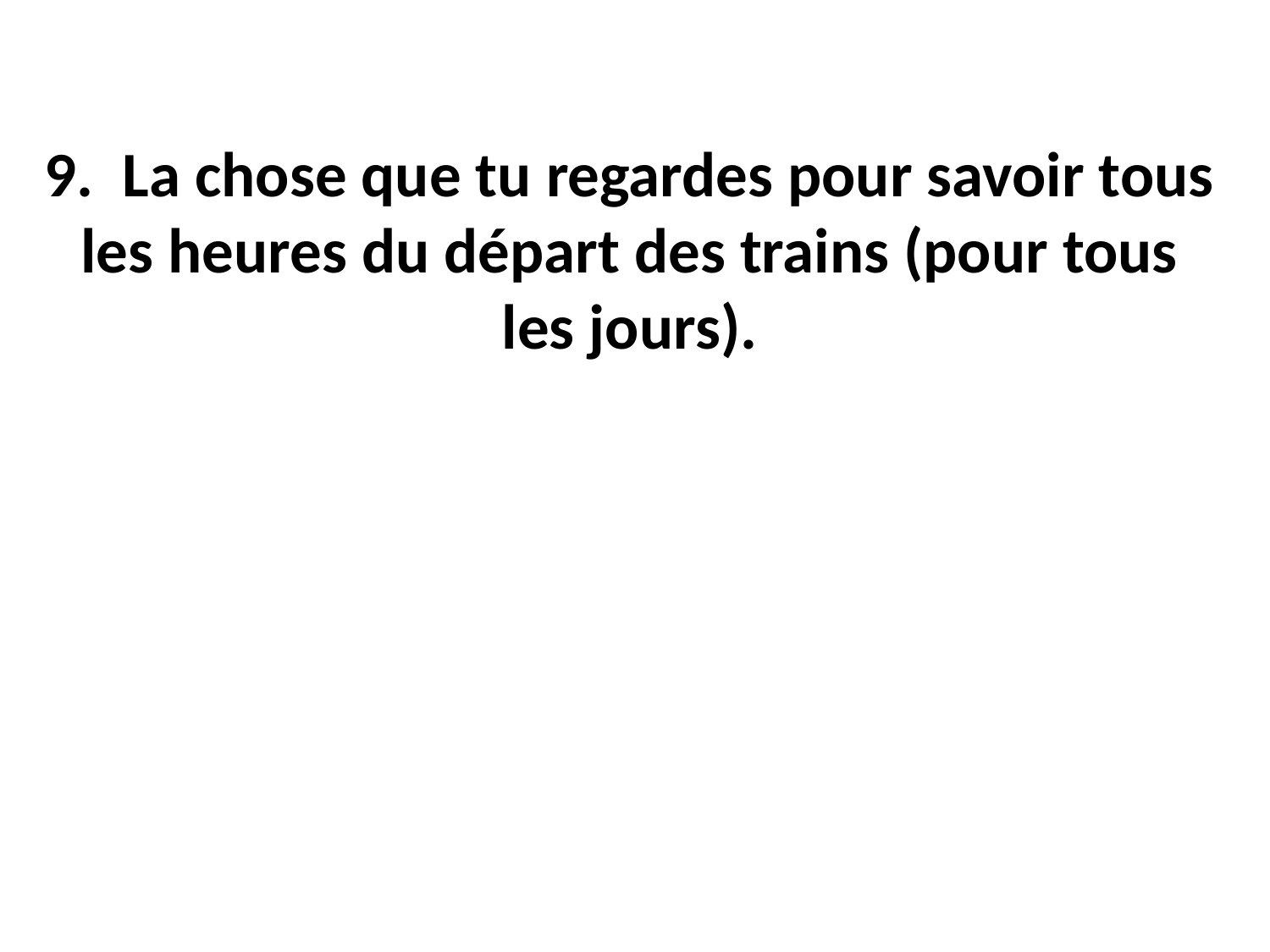

9.  La chose que tu regardes pour savoir tous les heures du départ des trains (pour tous les jours).